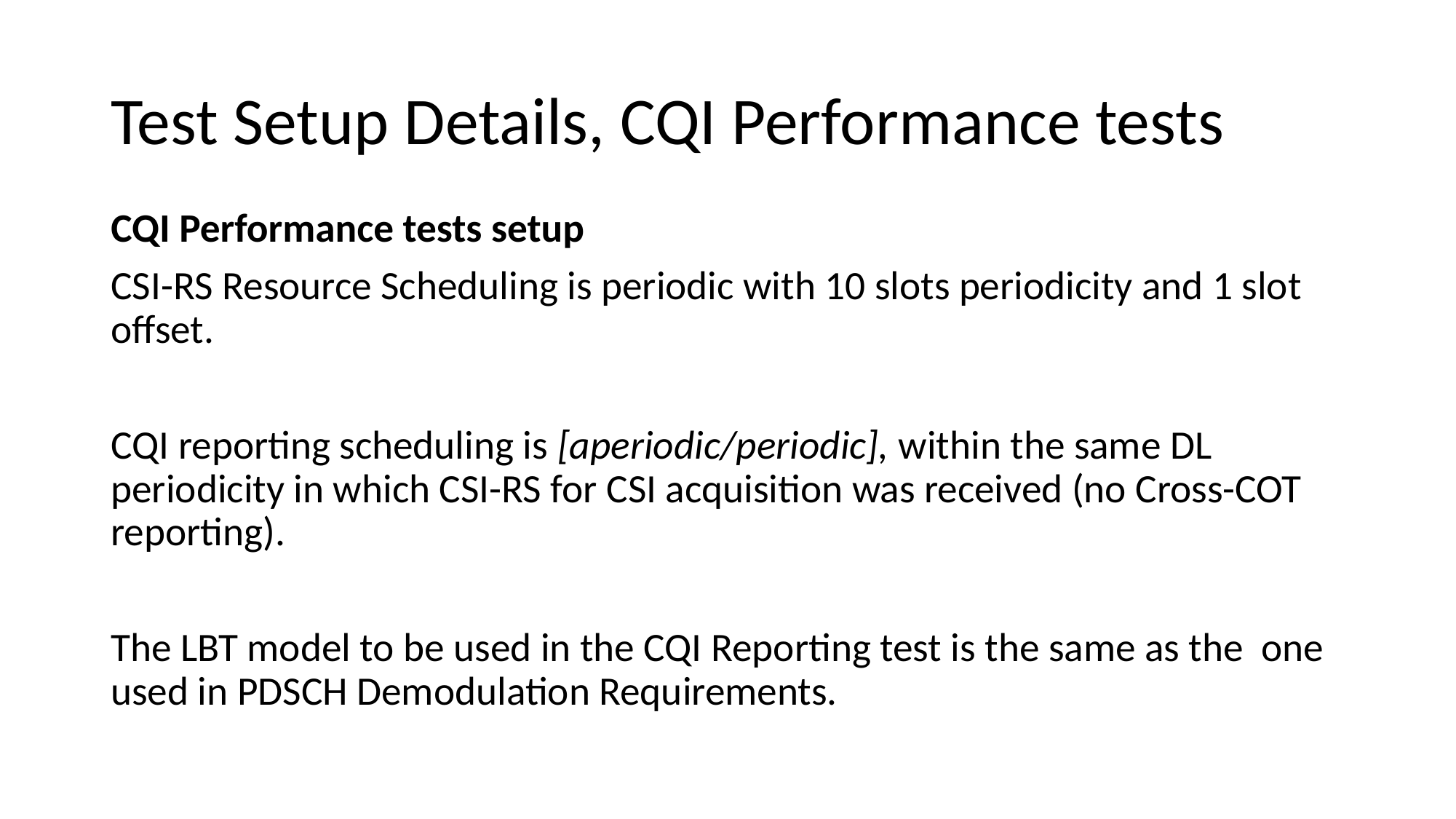

# Test Setup Details, CQI Performance tests
CQI Performance tests setup
CSI-RS Resource Scheduling is periodic with 10 slots periodicity and 1 slot offset.

CQI reporting scheduling is [aperiodic/periodic], within the same DL periodicity in which CSI-RS for CSI acquisition was received (no Cross-COT reporting).

The LBT model to be used in the CQI Reporting test is the same as the  one used in PDSCH Demodulation Requirements.